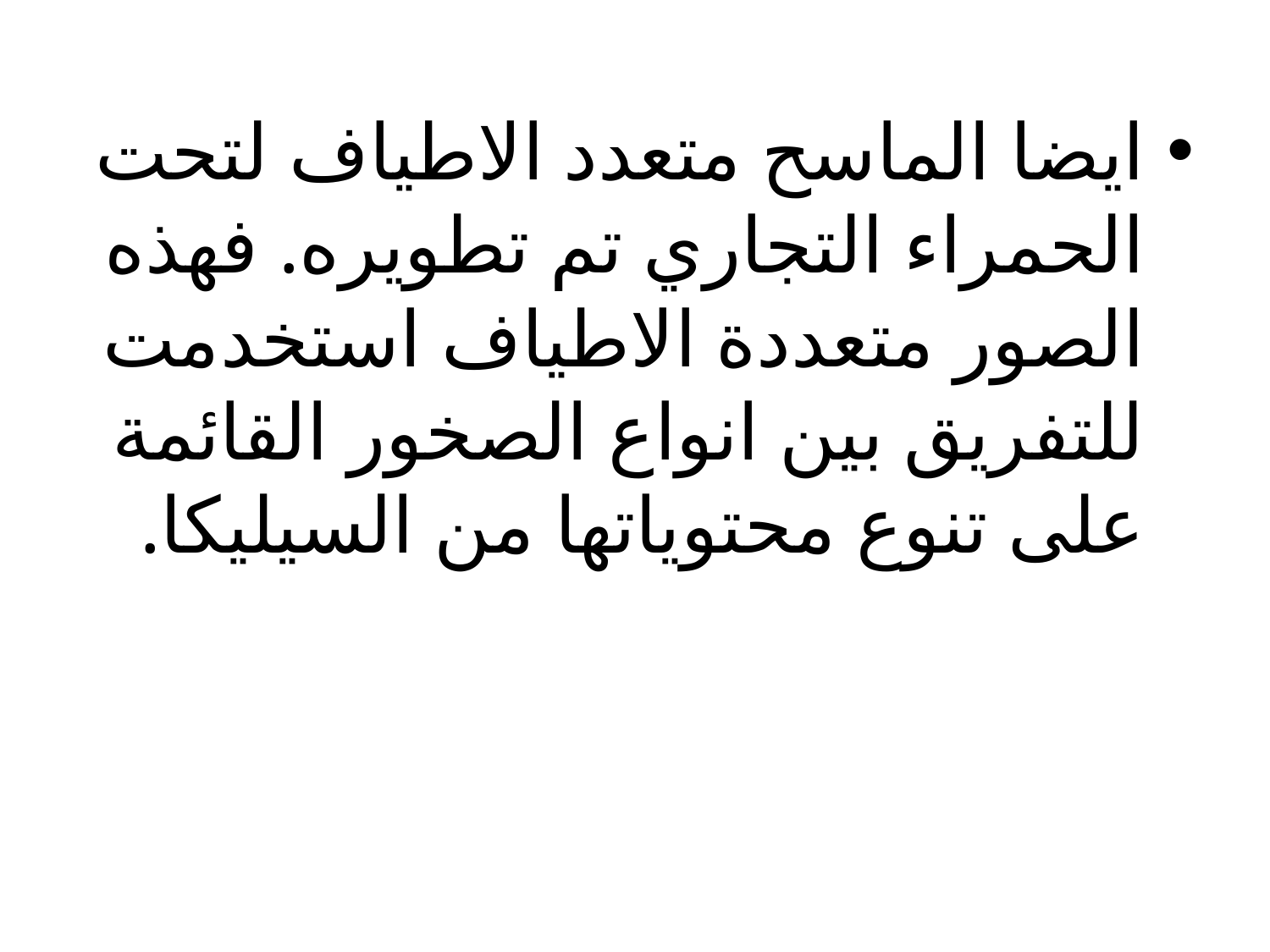

ايضا الماسح متعدد الاطياف لتحت الحمراء التجاري تم تطويره. فهذه الصور متعددة الاطياف استخدمت للتفريق بين انواع الصخور القائمة على تنوع محتوياتها من السيليكا.